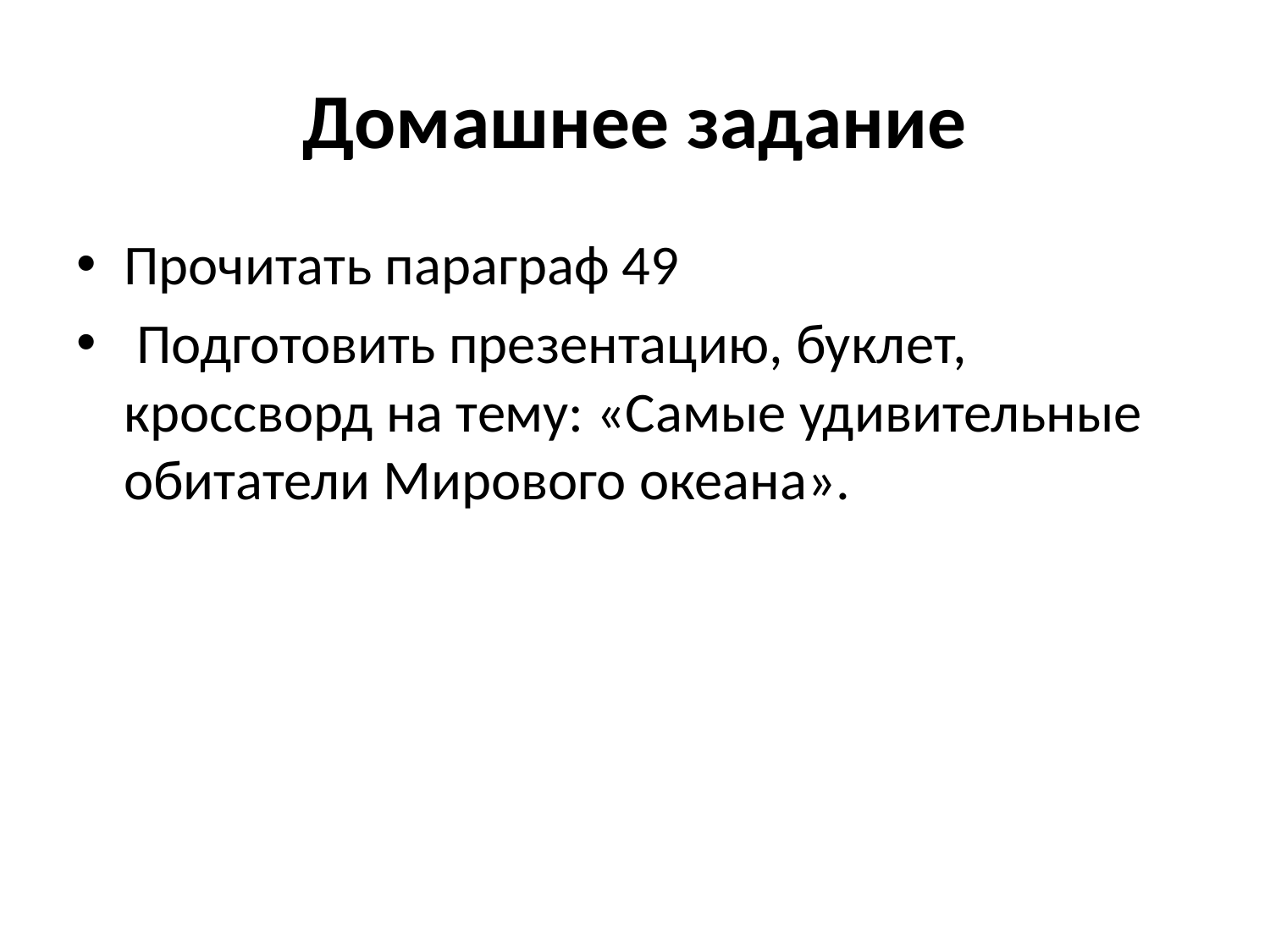

# Домашнее задание
Прочитать параграф 49
 Подготовить презентацию, буклет, кроссворд на тему: «Самые удивительные обитатели Мирового океана».